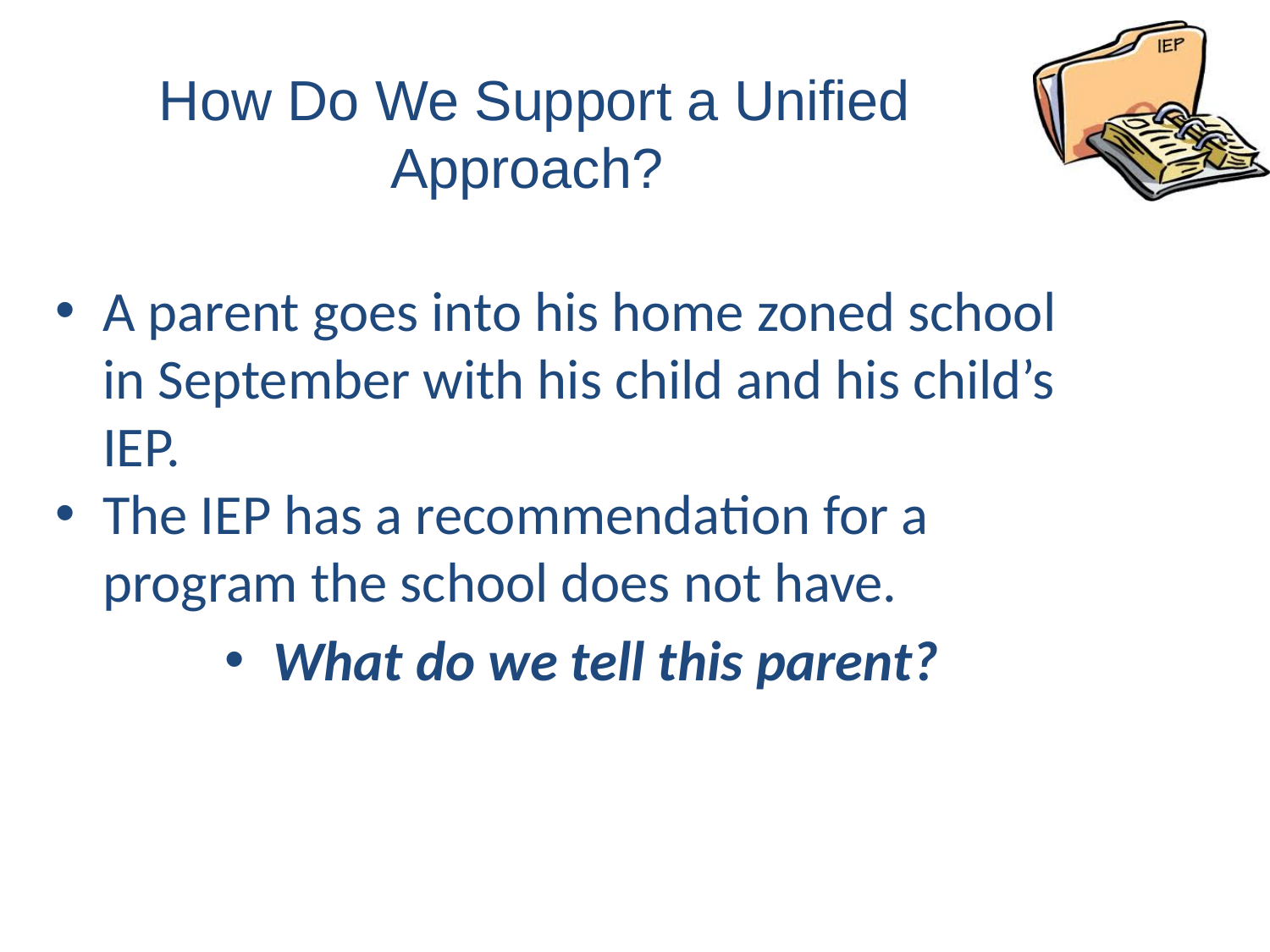

# How Do We Support a Unified Approach?

A parent goes into his home zoned school in September with his child and his child’s IEP.
The IEP has a recommendation for a program the school does not have.
What do we tell this parent?